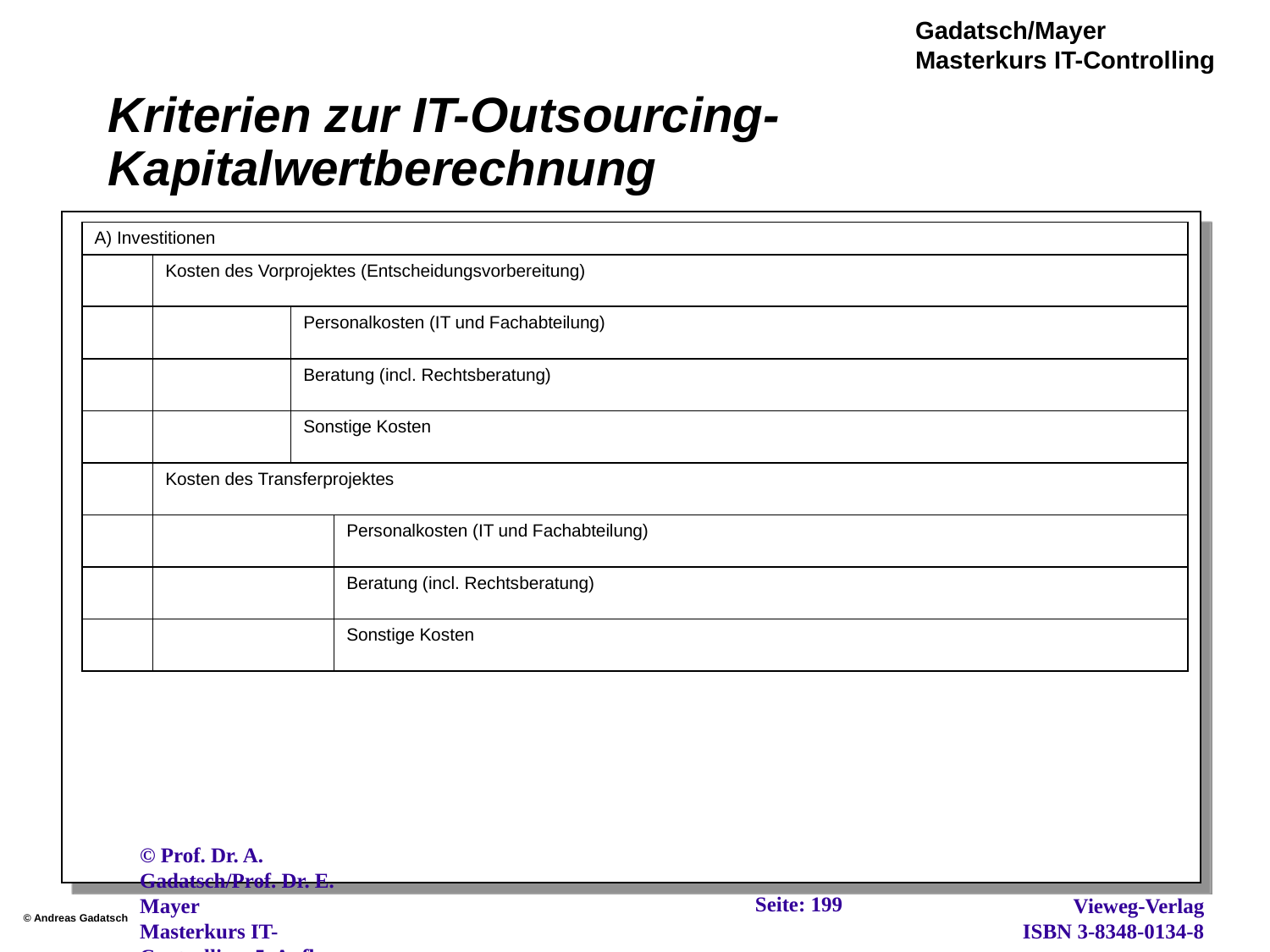

# Kriterien zur IT-Outsourcing-Kapitalwertberechnung
| A) Investitionen |  |  |  |
| --- | --- | --- | --- |
|  | Kosten des Vorprojektes (Entscheidungsvorbereitung) |  |  |
|  |  | Personalkosten (IT und Fachabteilung) |  |
|  |  | Beratung (incl. Rechtsberatung) |  |
|  |  | Sonstige Kosten |  |
|  | Kosten des Transferprojektes |  |  |
|  |  |  | Personalkosten (IT und Fachabteilung) |
|  |  |  | Beratung (incl. Rechtsberatung) |
|  |  |  | Sonstige Kosten |

Seite: 199

© Prof. Dr. A. Gadatsch/Prof. Dr. E. Mayer
Masterkurs IT-Controlling, 5. Aufl., Wiesbaden, 2012